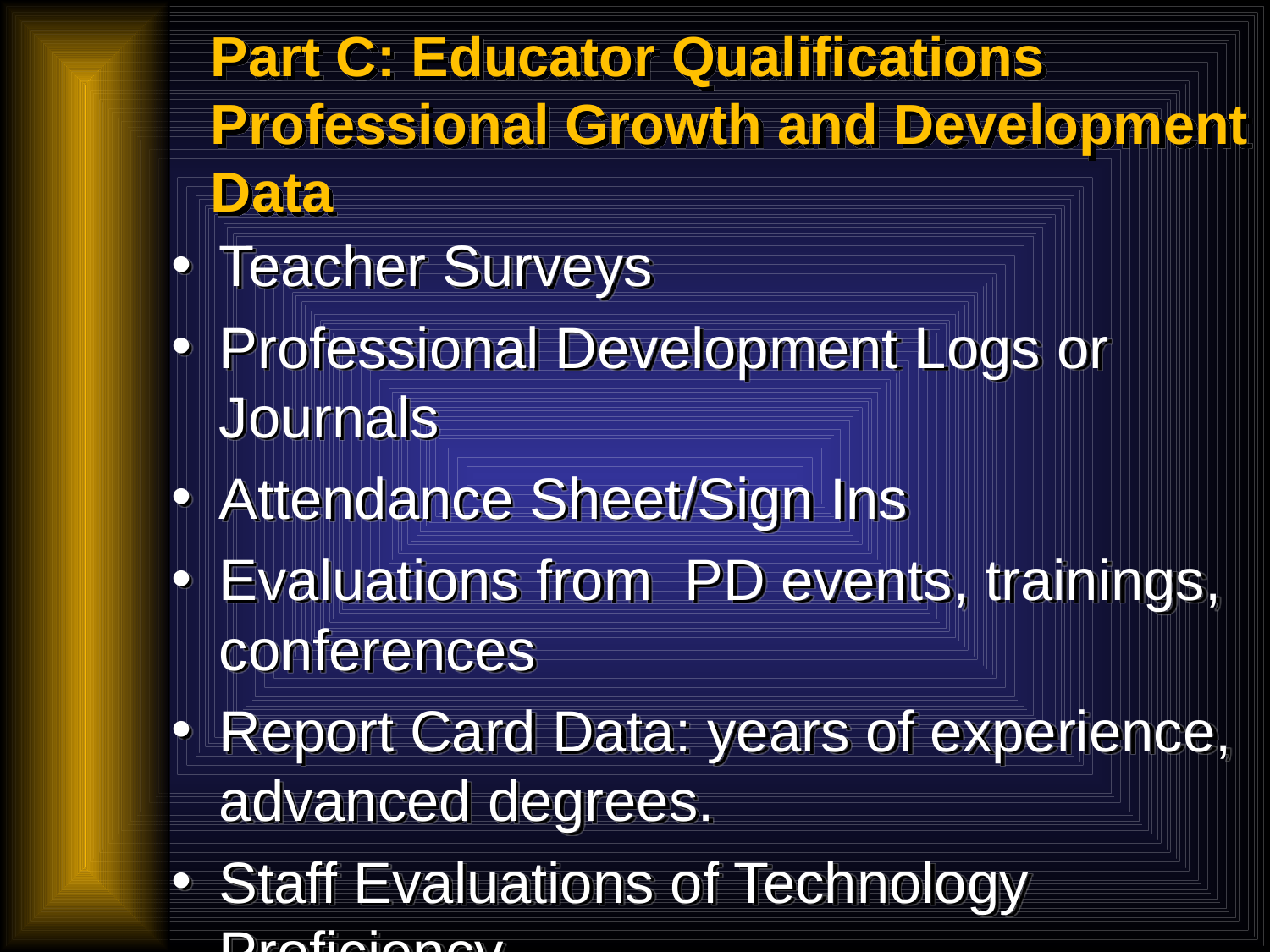

Part C: Educator Qualifications Professional Growth and Development Data
Teacher Surveys
Professional Development Logs or Journals
Attendance Sheet/Sign Ins
Evaluations from  PD events, trainings, conferences
Report Card Data: years of experience, advanced degrees.
Staff Evaluations of Technology Proficiency